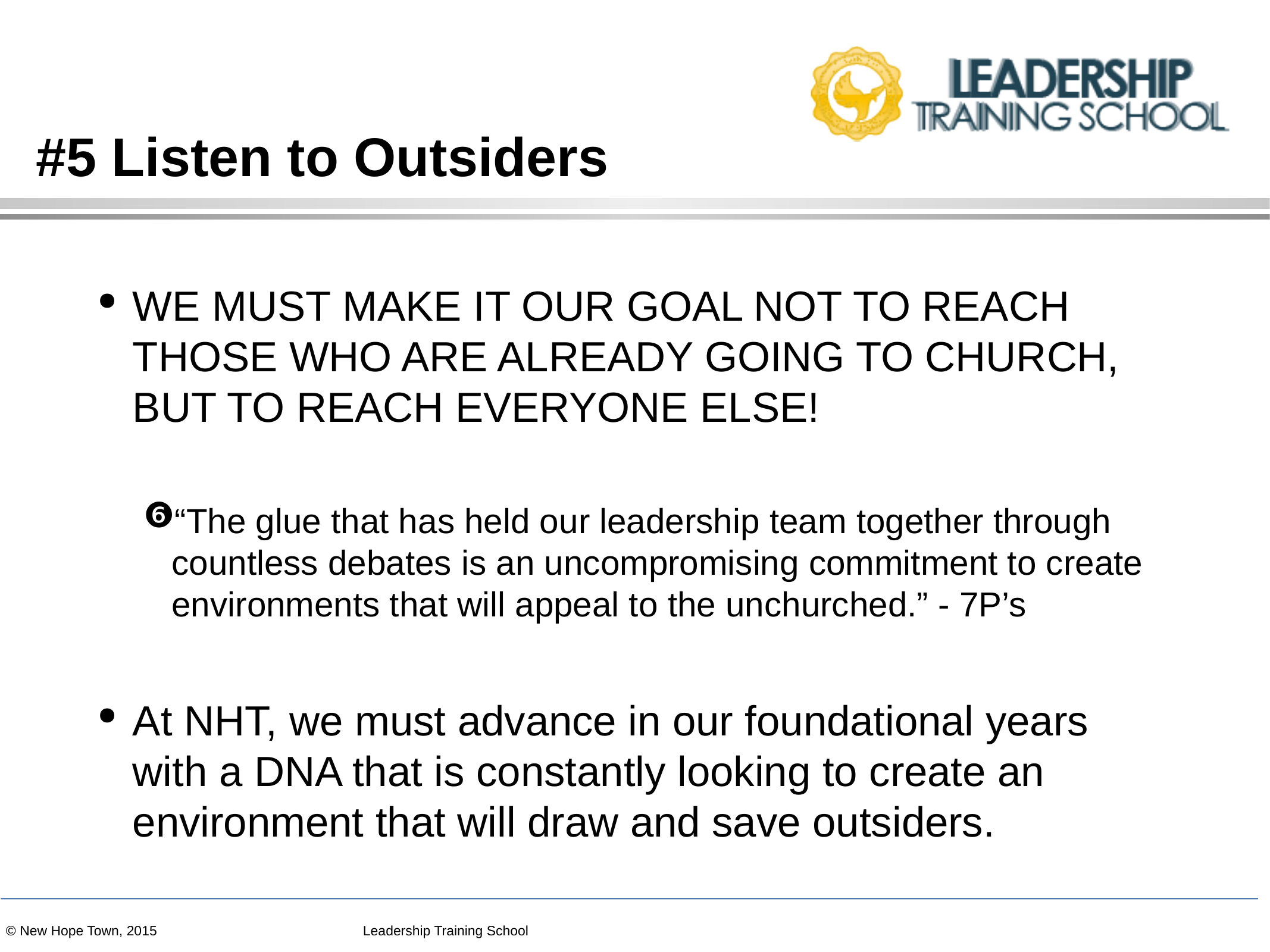

# #5 Listen to Outsiders
WE MUST MAKE IT OUR GOAL NOT TO REACH THOSE WHO ARE ALREADY GOING TO CHURCH, BUT TO REACH EVERYONE ELSE!

“The glue that has held our leadership team together through countless debates is an uncompromising commitment to create environments that will appeal to the unchurched.” - 7P’s

At NHT, we must advance in our foundational years with a DNA that is constantly looking to create an environment that will draw and save outsiders.
20